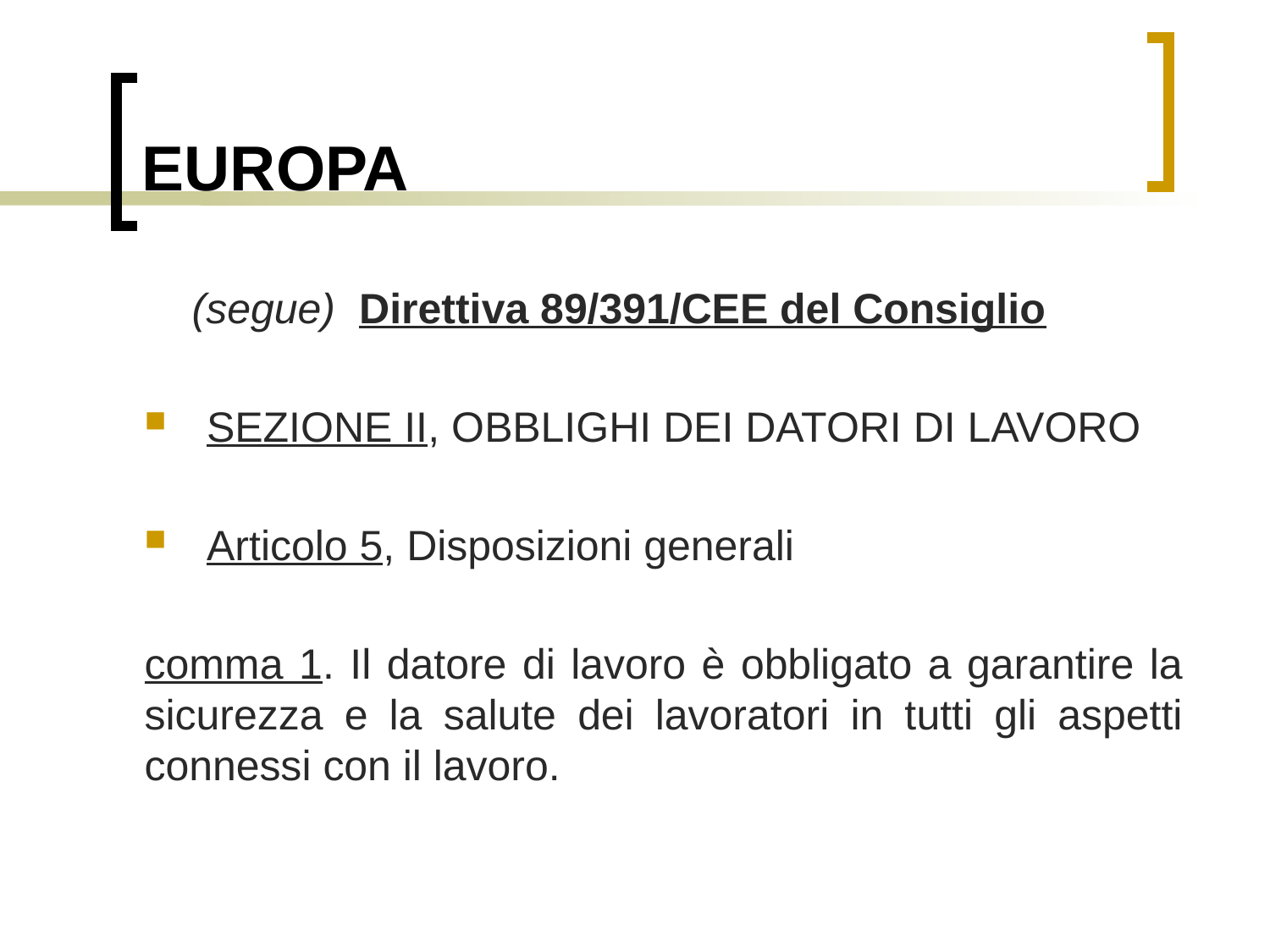

# EUROPA
    (segue)  Direttiva 89/391/CEE del Consiglio

SEZIONE II, OBBLIGHI DEI DATORI DI LAVORO

Articolo 5, Disposizioni generali

comma 1. Il datore di lavoro è obbligato a garantire la sicurezza e la salute dei lavoratori in tutti gli aspetti connessi con il lavoro.